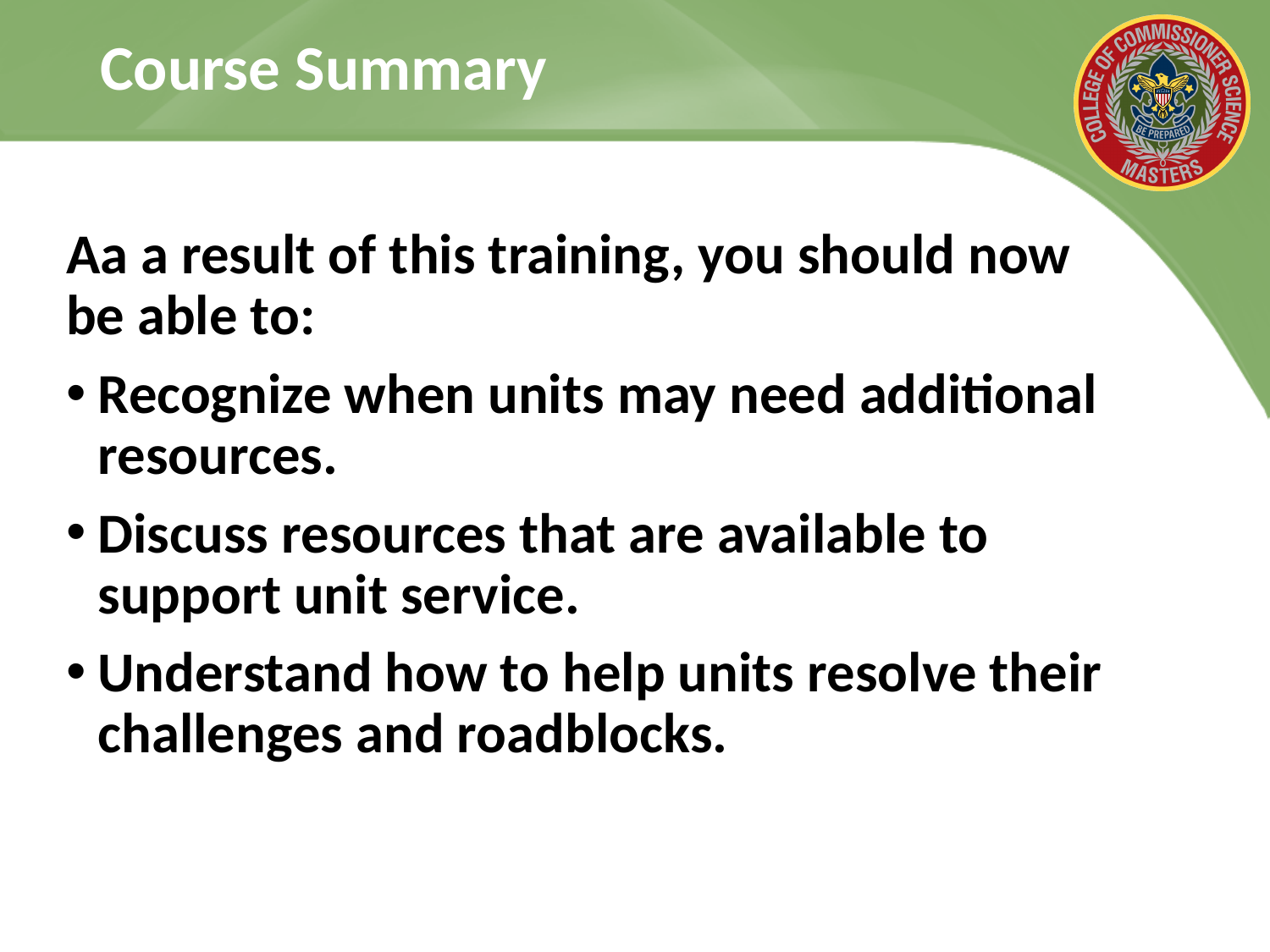

# Course Summary
Aa a result of this training, you should now be able to:
Recognize when units may need additional resources.
Discuss resources that are available to support unit service.
Understand how to help units resolve their challenges and roadblocks.